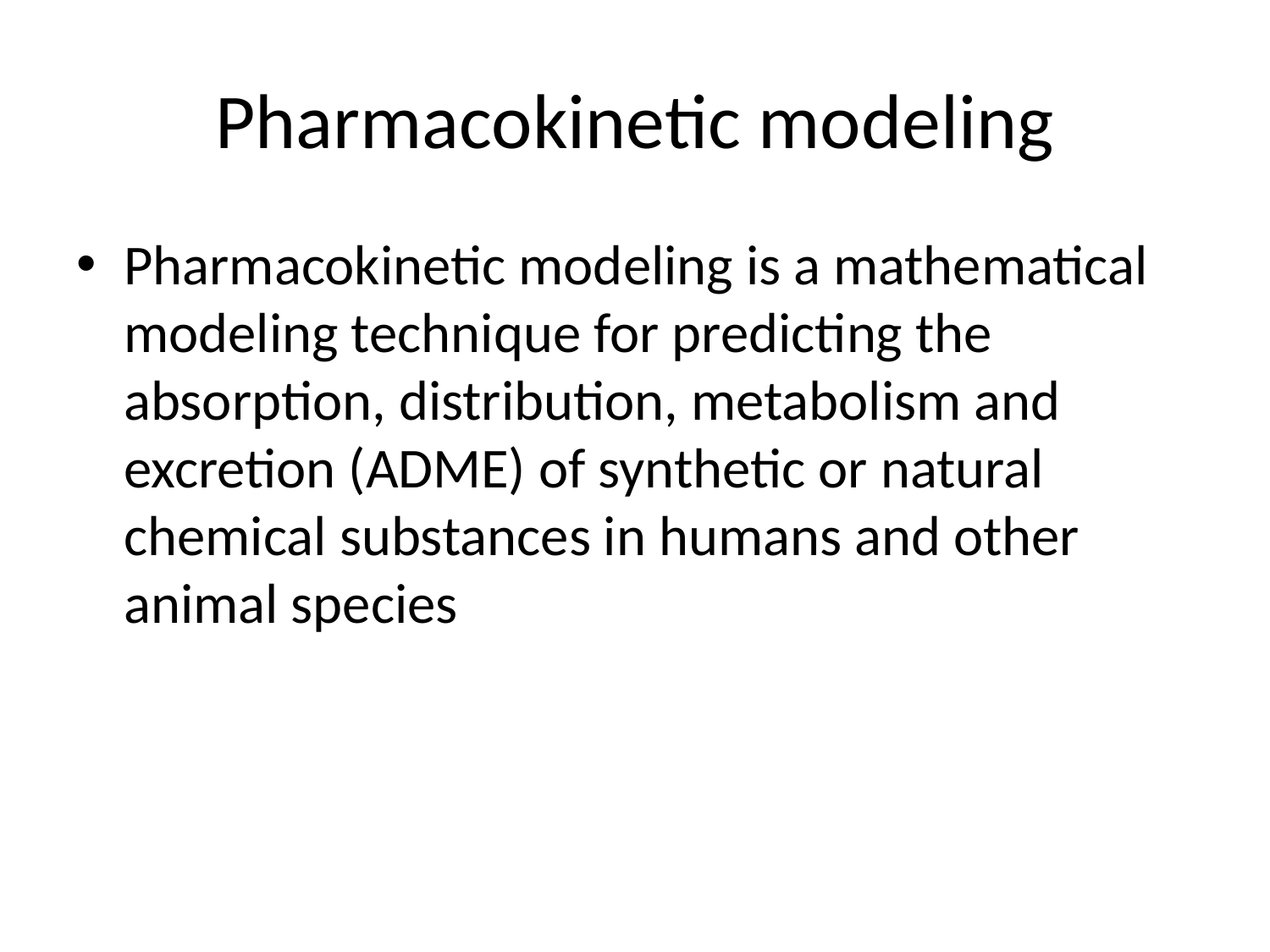

# Pharmacokinetic modeling
Pharmacokinetic modeling is a mathematical modeling technique for predicting the absorption, distribution, metabolism and excretion (ADME) of synthetic or natural chemical substances in humans and other animal species